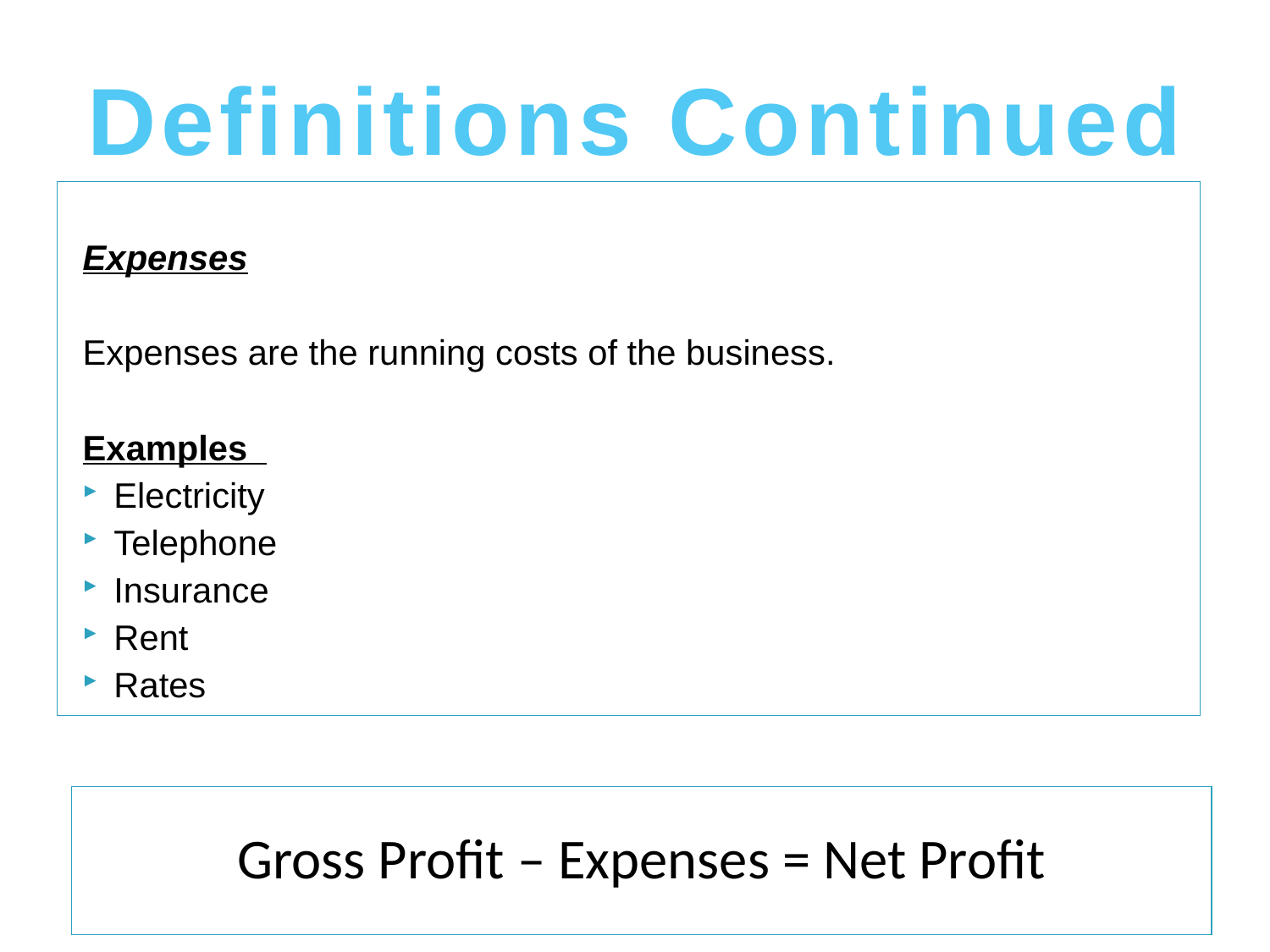

# Definitions Continued

Expenses

Expenses are the running costs of the business.

Examples
Electricity
Telephone
Insurance
Rent
Rates

Gross Profit – Expenses = Net Profit